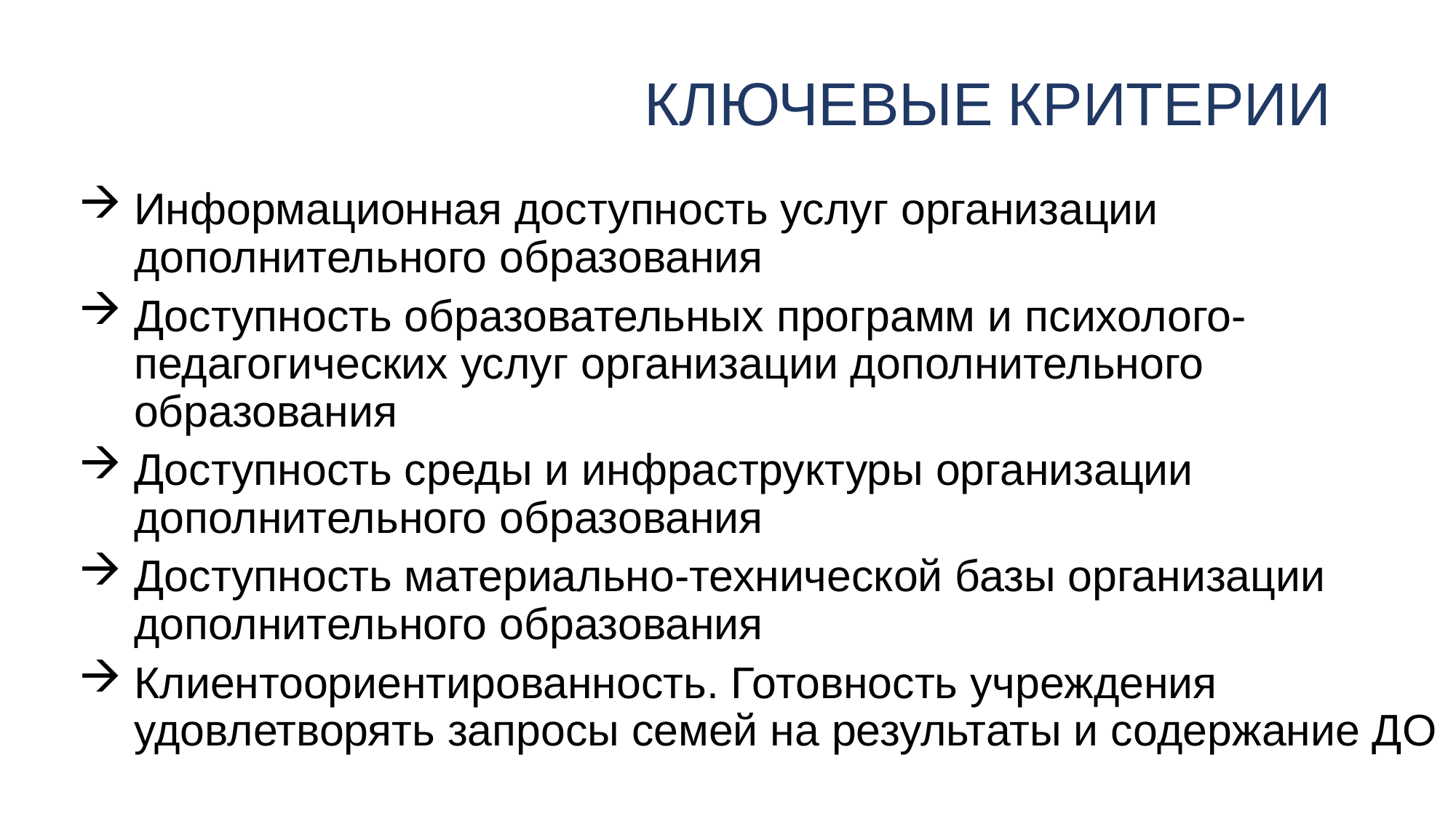

КЛЮЧЕВЫЕ КРИТЕРИИ
Информационная доступность услуг организации дополнительного образования
Доступность образовательных программ и психолого-педагогических услуг организации дополнительного образования
Доступность среды и инфраструктуры организации дополнительного образования
Доступность материально-технической базы организации дополнительного образования
Клиентоориентированность. Готовность учреждения удовлетворять запросы семей на результаты и содержание ДО